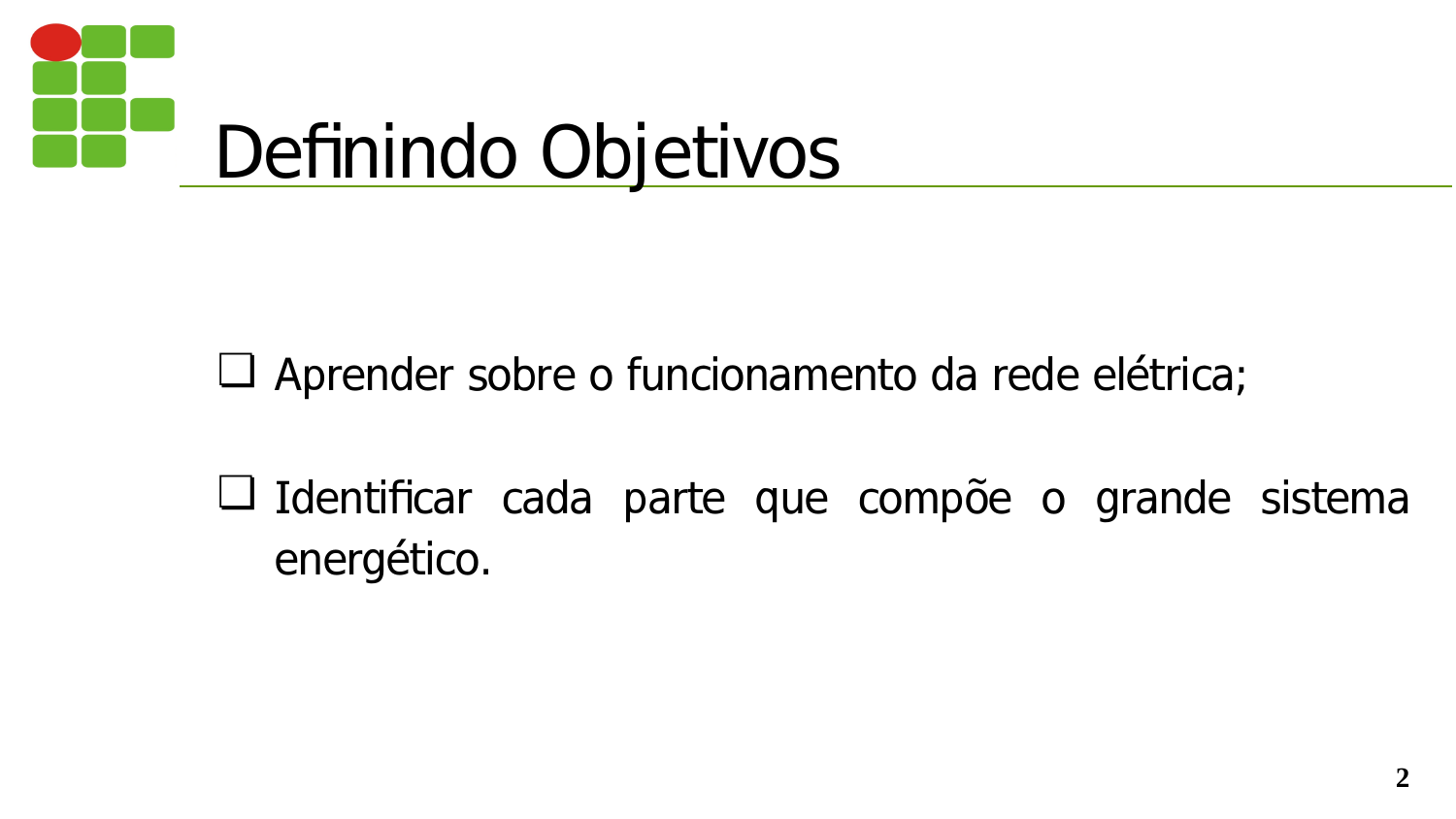

# Definindo Objetivos

Aprender sobre o funcionamento da rede elétrica;

Identificar cada parte que compõe o grande sistema energético.
2